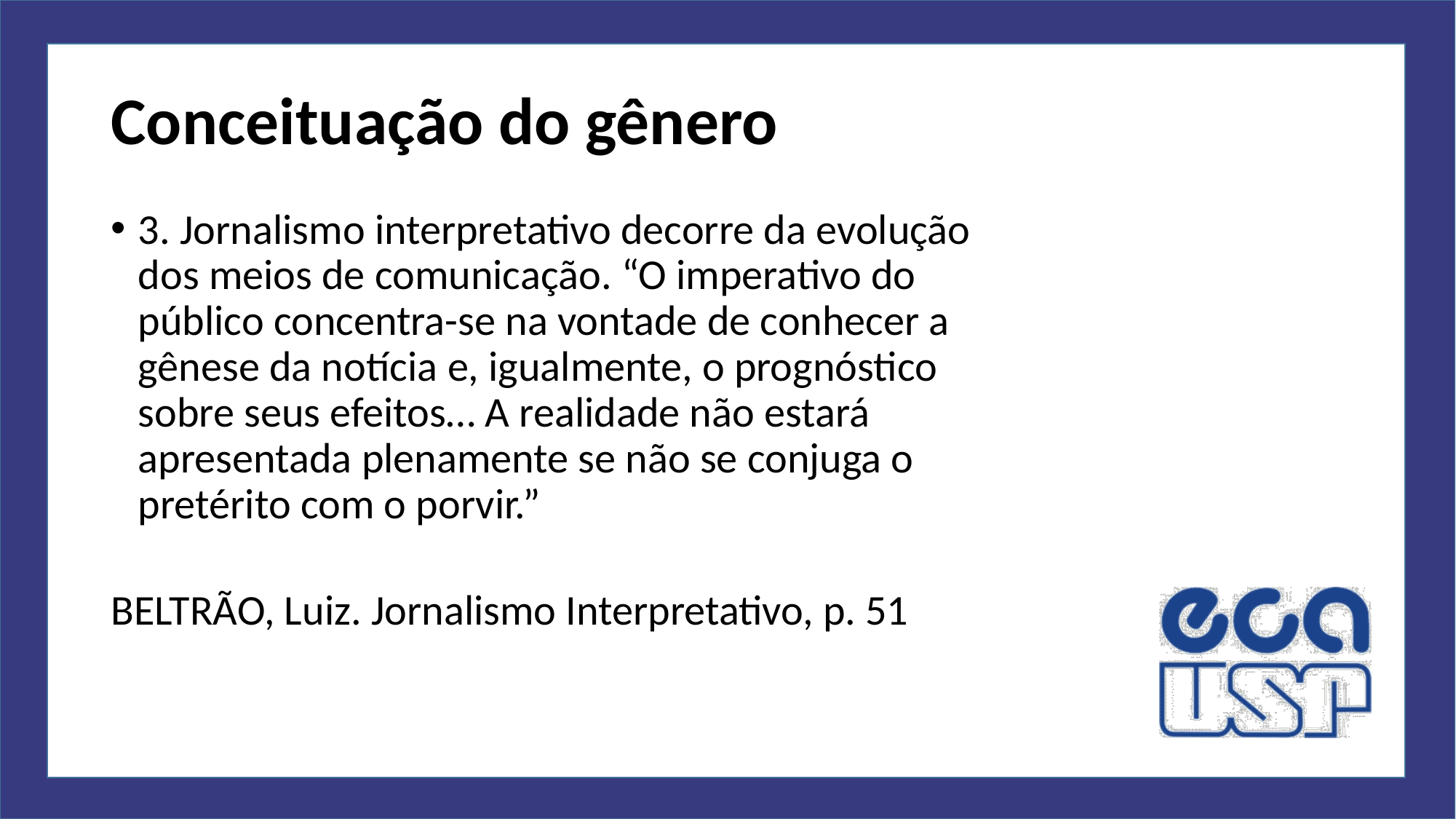

# Conceituação do gênero
3. Jornalismo interpretativo decorre da evolução dos meios de comunicação. “O imperativo do público concentra-se na vontade de conhecer a gênese da notícia e, igualmente, o prognóstico sobre seus efeitos… A realidade não estará apresentada plenamente se não se conjuga o pretérito com o porvir.”
BELTRÃO, Luiz. Jornalismo Interpretativo, p. 51